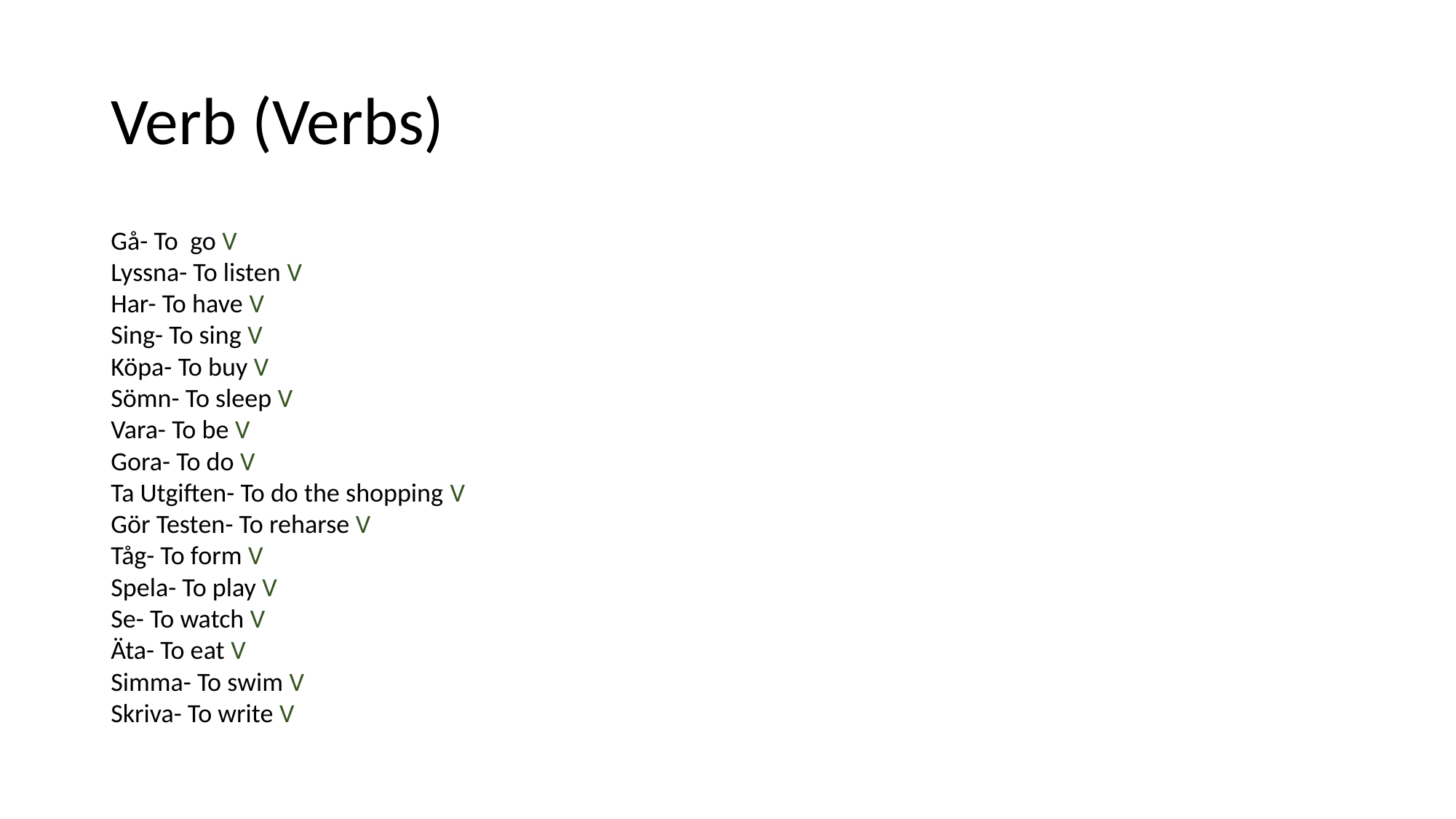

# Verb (Verbs)
Gå- To  go V
Lyssna- To listen V
Har- To have V
Sing- To sing V
Köpa- To buy V
Sömn- To sleep V
Vara- To be V
Gora- To do V
Ta Utgiften- To do the shopping V
Gör Testen- To reharse V
Tåg- To form V
Spela- To play V
Se- To watch V
Äta- To eat V
Simma- To swim V
Skriva- To write V